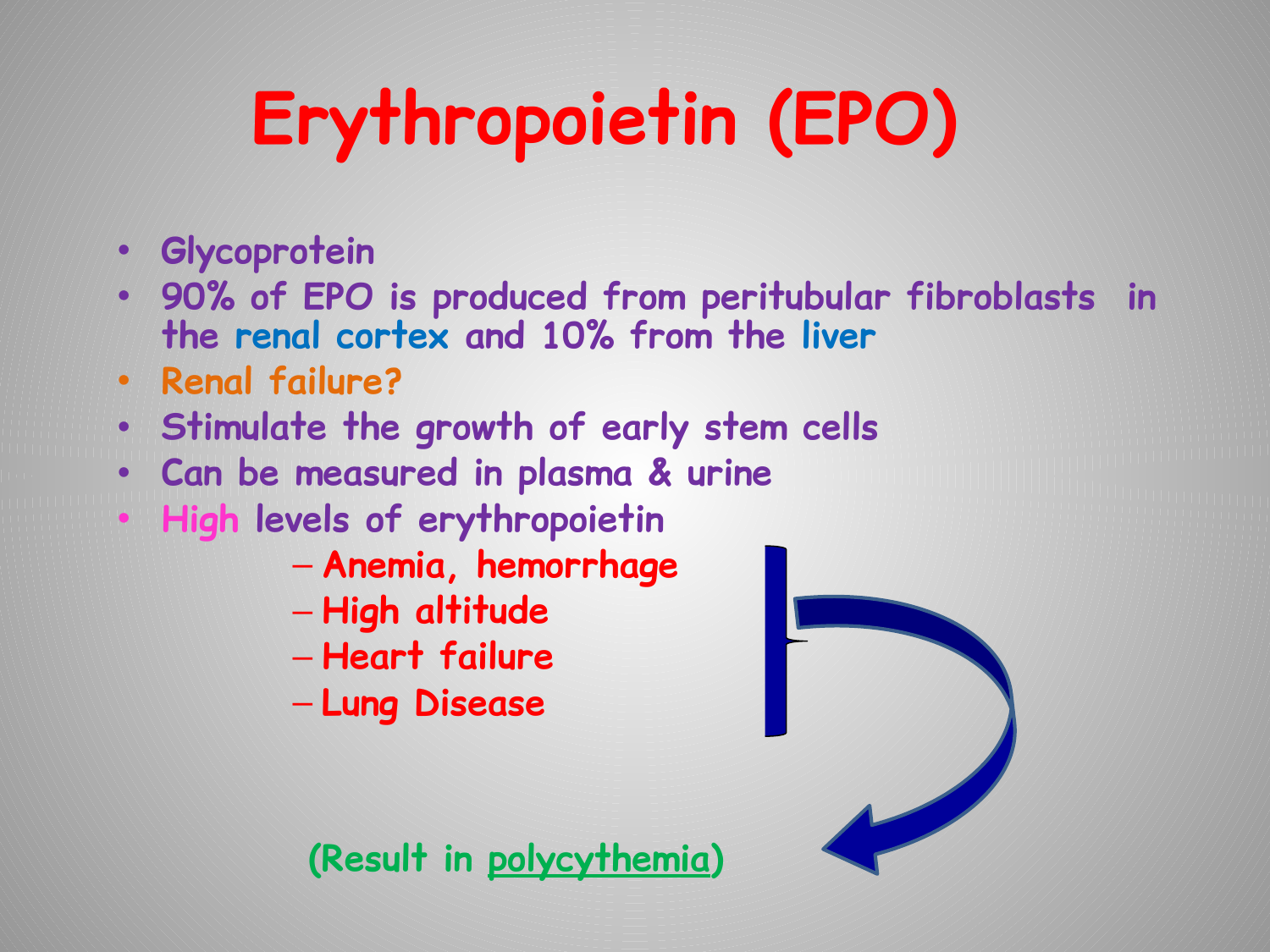

# Erythropoietin (EPO)
Glycoprotein
90% of EPO is produced from peritubular fibroblasts  in the renal cortex and 10% from the liver
Renal failure?
Stimulate the growth of early stem cells
Can be measured in plasma & urine
High levels of erythropoietin
Anemia, hemorrhage
High altitude
Heart failure
Lung Disease

 (Result in polycythemia)